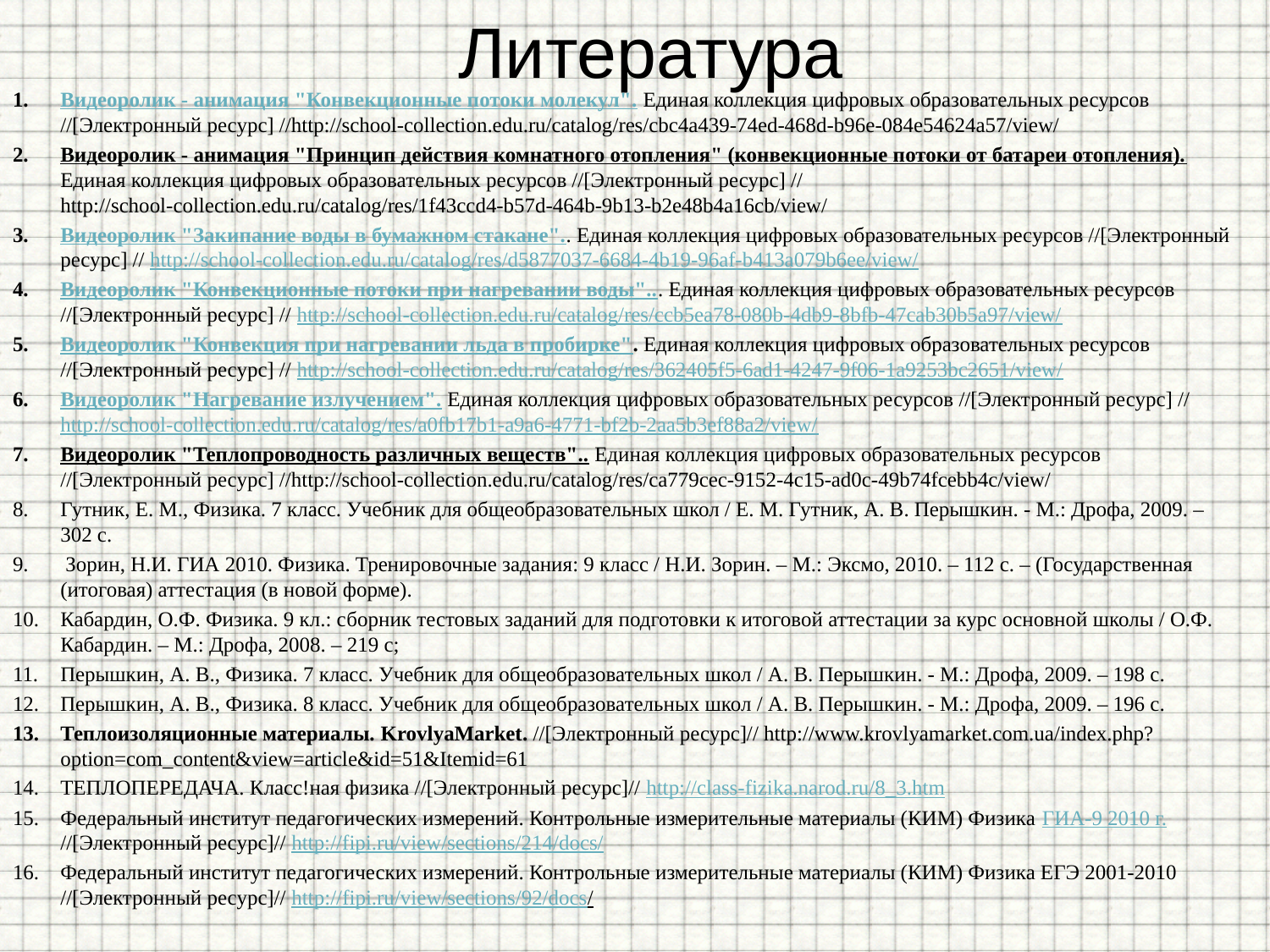

# Литература
Видеоролик - анимация "Конвекционные потоки молекул". Единая коллекция цифровых образовательных ресурсов //[Электронный ресурс] //http://school-collection.edu.ru/catalog/res/cbc4a439-74ed-468d-b96e-084e54624a57/view/
Видеоролик - анимация "Принцип действия комнатного отопления" (конвекционные потоки от батареи отопления). Единая коллекция цифровых образовательных ресурсов //[Электронный ресурс] // http://school-collection.edu.ru/catalog/res/1f43ccd4-b57d-464b-9b13-b2e48b4a16cb/view/
Видеоролик "Закипание воды в бумажном стакане".. Единая коллекция цифровых образовательных ресурсов //[Электронный ресурс] // http://school-collection.edu.ru/catalog/res/d5877037-6684-4b19-96af-b413a079b6ee/view/
Видеоролик "Конвекционные потоки при нагревании воды"... Единая коллекция цифровых образовательных ресурсов //[Электронный ресурс] // http://school-collection.edu.ru/catalog/res/ccb5ea78-080b-4db9-8bfb-47cab30b5a97/view/
Видеоролик "Конвекция при нагревании льда в пробирке". Единая коллекция цифровых образовательных ресурсов //[Электронный ресурс] // http://school-collection.edu.ru/catalog/res/362405f5-6ad1-4247-9f06-1a9253bc2651/view/
Видеоролик "Нагревание излучением". Единая коллекция цифровых образовательных ресурсов //[Электронный ресурс] // http://school-collection.edu.ru/catalog/res/a0fb17b1-a9a6-4771-bf2b-2aa5b3ef88a2/view/
Видеоролик "Теплопроводность различных веществ".. Единая коллекция цифровых образовательных ресурсов //[Электронный ресурс] //http://school-collection.edu.ru/catalog/res/ca779cec-9152-4c15-ad0c-49b74fcebb4c/view/
Гутник, Е. М., Физика. 7 класс. Учебник для общеобразовательных школ / Е. М. Гутник, А. В. Перышкин. - М.: Дрофа, 2009. – 302 с.
 Зорин, Н.И. ГИА 2010. Физика. Тренировочные задания: 9 класс / Н.И. Зорин. – М.: Эксмо, 2010. – 112 с. – (Государственная (итоговая) аттестация (в новой форме).
Кабардин, О.Ф. Физика. 9 кл.: сборник тестовых заданий для подготовки к итоговой аттестации за курс основной школы / О.Ф. Кабардин. – М.: Дрофа, 2008. – 219 с;
Перышкин, А. В., Физика. 7 класс. Учебник для общеобразовательных школ / А. В. Перышкин. - М.: Дрофа, 2009. – 198 с.
Перышкин, А. В., Физика. 8 класс. Учебник для общеобразовательных школ / А. В. Перышкин. - М.: Дрофа, 2009. – 196 с.
Теплоизоляционные материалы. KrovlyaMarket. //[Электронный ресурс]// http://www.krovlyamarket.com.ua/index.php?option=com_content&view=article&id=51&Itemid=61
ТЕПЛОПЕРЕДАЧА. Класс!ная физика //[Электронный ресурс]// http://class-fizika.narod.ru/8_3.htm
Федеральный институт педагогических измерений. Контрольные измерительные материалы (КИМ) Физика ГИА-9 2010 г. //[Электронный ресурс]// http://fipi.ru/view/sections/214/docs/
Федеральный институт педагогических измерений. Контрольные измерительные материалы (КИМ) Физика ЕГЭ 2001-2010 //[Электронный ресурс]// http://fipi.ru/view/sections/92/docs/